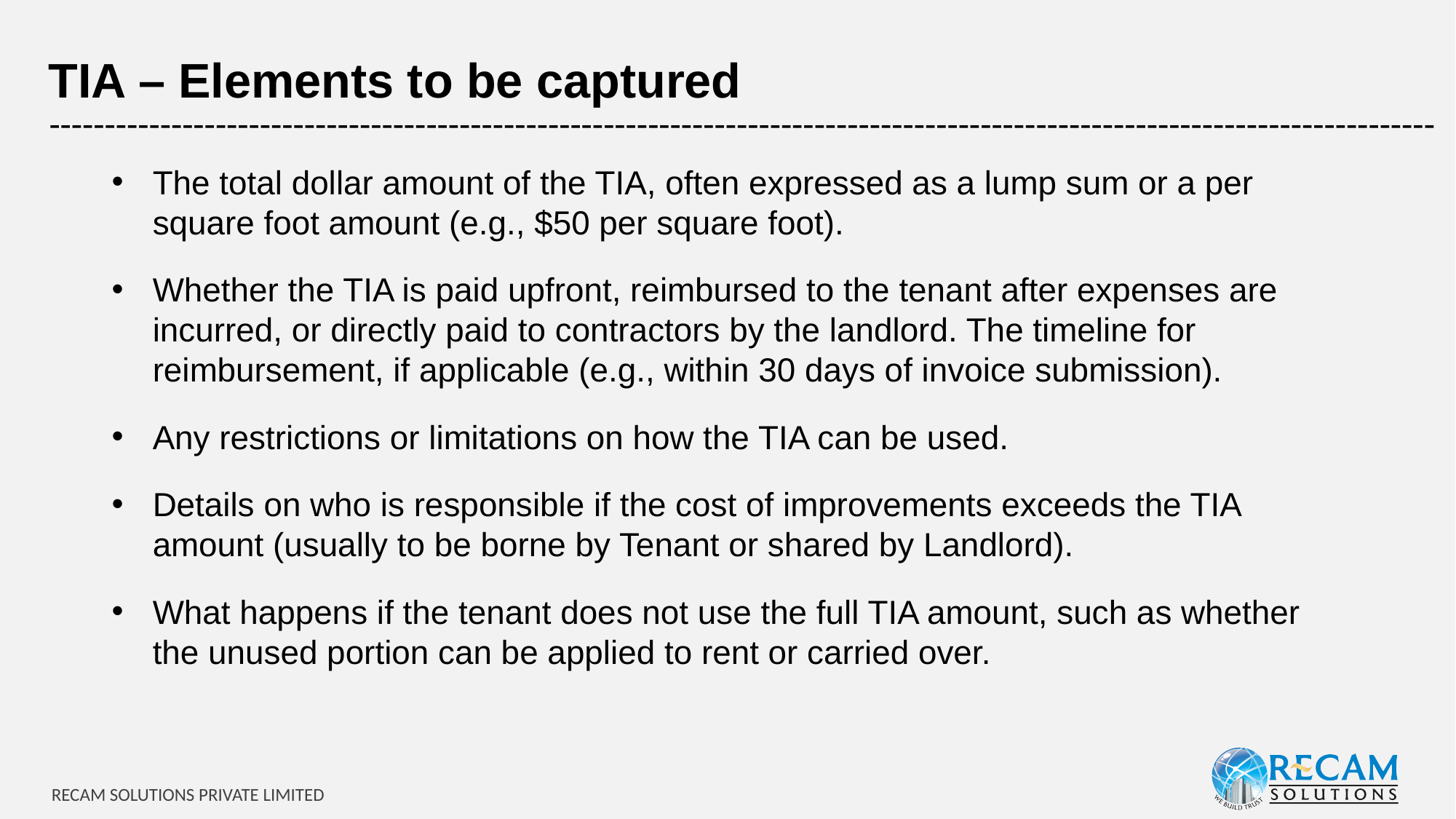

TIA – Elements to be captured
-----------------------------------------------------------------------------------------------------------------------------
The total dollar amount of the TIA, often expressed as a lump sum or a per square foot amount (e.g., $50 per square foot).
Whether the TIA is paid upfront, reimbursed to the tenant after expenses are incurred, or directly paid to contractors by the landlord. The timeline for reimbursement, if applicable (e.g., within 30 days of invoice submission).
Any restrictions or limitations on how the TIA can be used.
Details on who is responsible if the cost of improvements exceeds the TIA amount (usually to be borne by Tenant or shared by Landlord).
What happens if the tenant does not use the full TIA amount, such as whether the unused portion can be applied to rent or carried over.
RECAM SOLUTIONS PRIVATE LIMITED